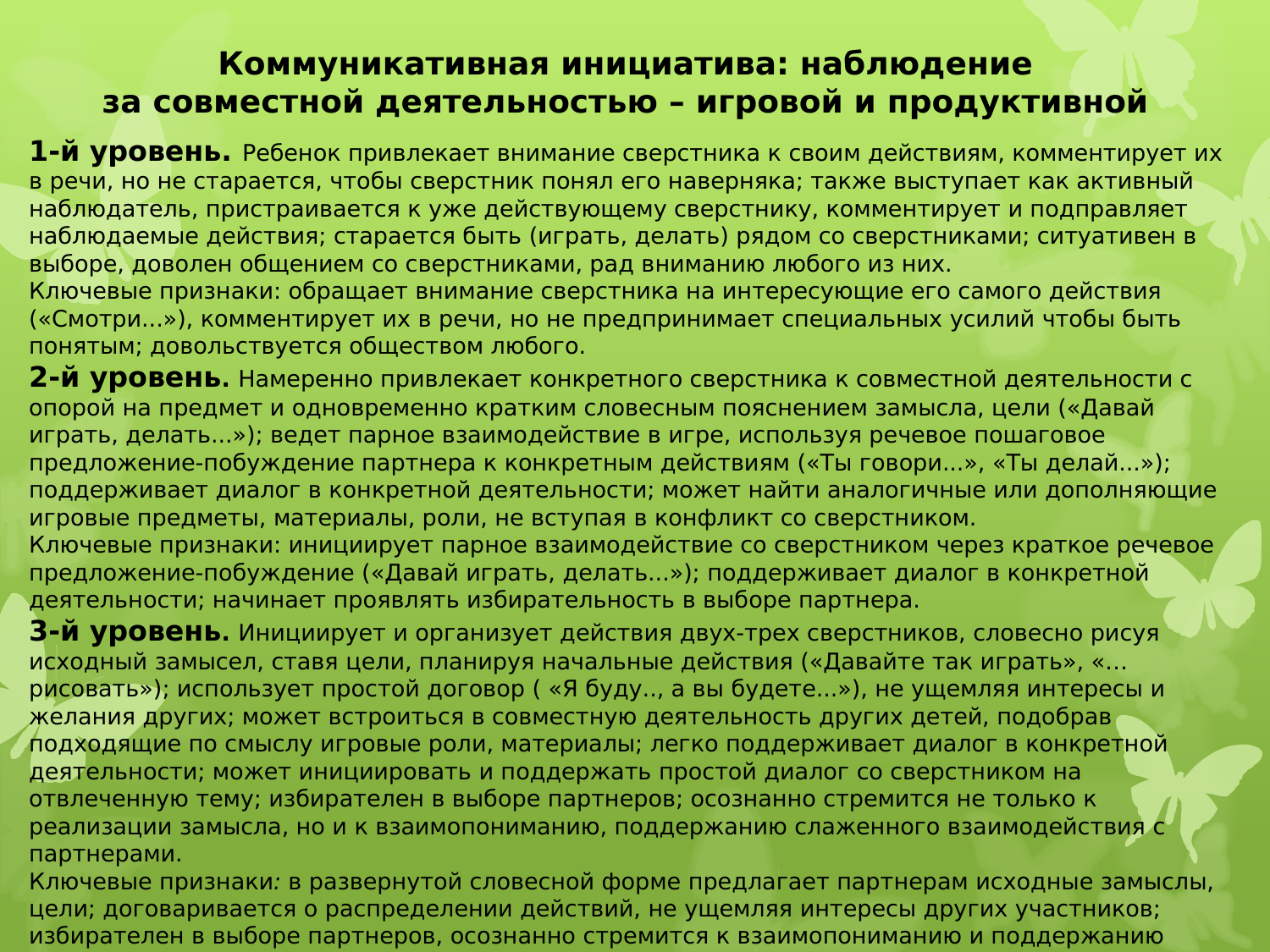

Коммуникативная инициатива: наблюдение
за совместной деятельностью – игровой и продуктивной
1-й уровень. Ребенок привлекает внимание сверстника к своим действиям, комментирует их в речи, но не старается, чтобы сверстник понял его наверняка; также выступает как активный наблюдатель, пристраивается к уже действующему сверстнику, комментирует и подправляет наблюдаемые действия; старается быть (играть, делать) рядом со сверстниками; ситуативен в выборе, доволен общением со сверстниками, рад вниманию любого из них.
Ключевые признаки: обращает внимание сверстника на интересующие его самого действия («Смотри...»), комментирует их в речи, но не предпринимает специальных усилий чтобы быть понятым; довольствуется обществом любого.
2-й уровень. Намеренно привлекает конкретного сверстника к совместной деятельности с опорой на предмет и одновременно кратким словесным пояснением замысла, цели («Давай играть, делать...»); ведет парное взаимодействие в игре, используя речевое пошаговое предложение-побуждение партнера к конкретным действиям («Ты говори...», «Ты делай...»); поддерживает диалог в конкретной деятельности; может найти аналогичные или дополняющие игровые предметы, материалы, роли, не вступая в конфликт со сверстником.
Ключевые признаки: инициирует парное взаимодействие со сверстником через краткое речевое предложение-побуждение («Давай играть, делать...»); поддерживает диалог в конкретной деятельности; начинает проявлять избирательность в выборе партнера.
3-й уровень. Инициирует и организует действия двух-трех сверстников, словесно рисуя исходный замысел, ставя цели, планируя начальные действия («Давайте так играть», «…рисовать»); использует простой договор ( «Я буду.., а вы будете...»), не ущемляя интересы и желания других; может встроиться в совместную деятельность других детей, подобрав подходящие по смыслу игровые роли, материалы; легко поддерживает диалог в конкретной деятельности; может инициировать и поддержать простой диалог со сверстником на отвлеченную тему; избирателен в выборе партнеров; осознанно стремится не только к реализации замысла, но и к взаимопониманию, поддержанию слаженного взаимодействия с партнерами.
Ключевые признаки: в развернутой словесной форме предлагает партнерам исходные замыслы, цели; договаривается о распределении действий, не ущемляя интересы других участников;
избирателен в выборе партнеров, осознанно стремится к взаимопониманию и поддержанию слаженного взаимодействия.